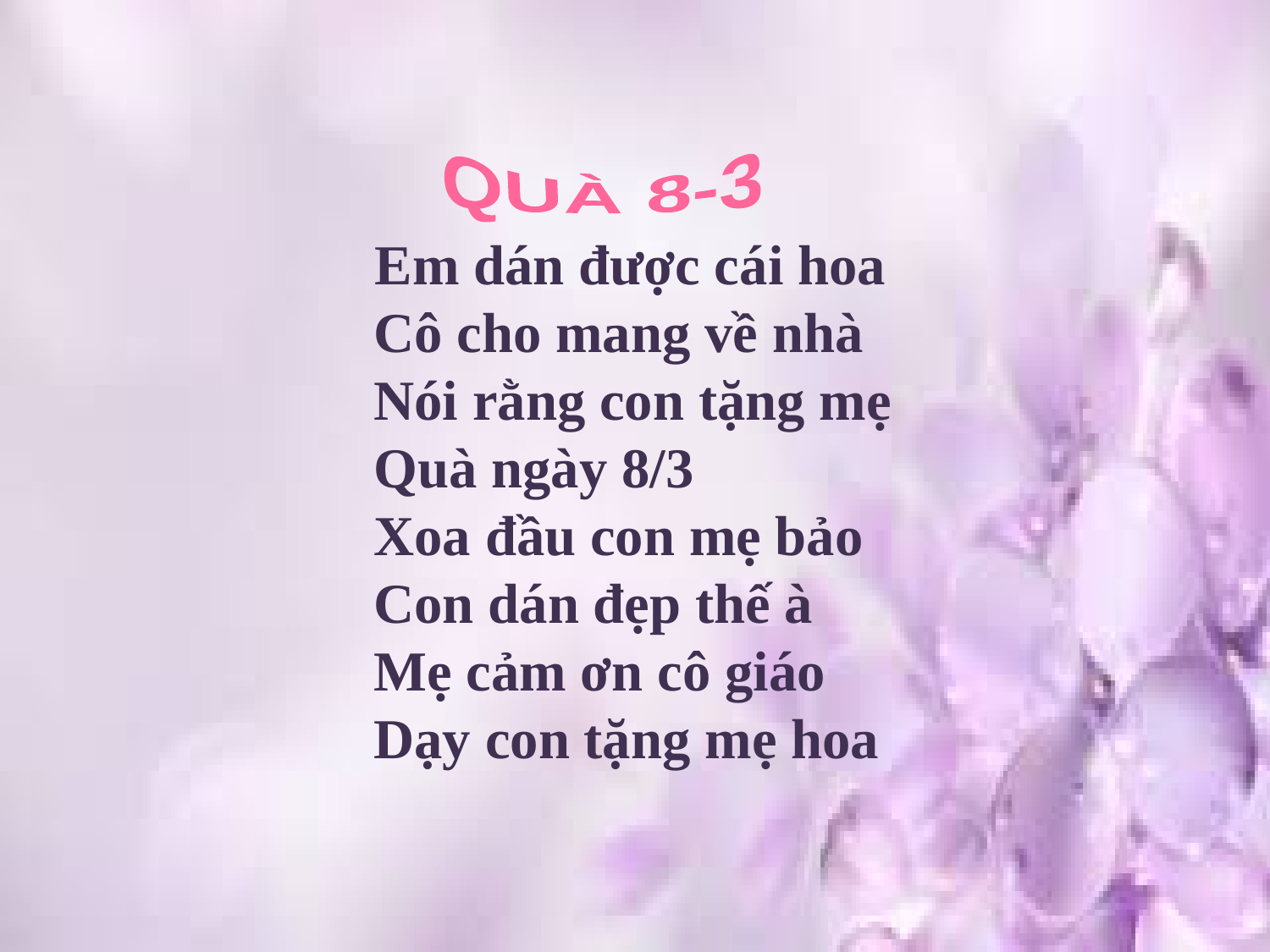

QUÀ 8-3
                                Em dán được cái hoa
                  Cô cho mang về nhà
                  Nói rằng con tặng mẹ
                  Quà ngày 8/3
                  Xoa đầu con mẹ bảo
                  Con dán đẹp thế à
                  Mẹ cảm ơn cô giáo
                  Dạy con tặng mẹ hoa